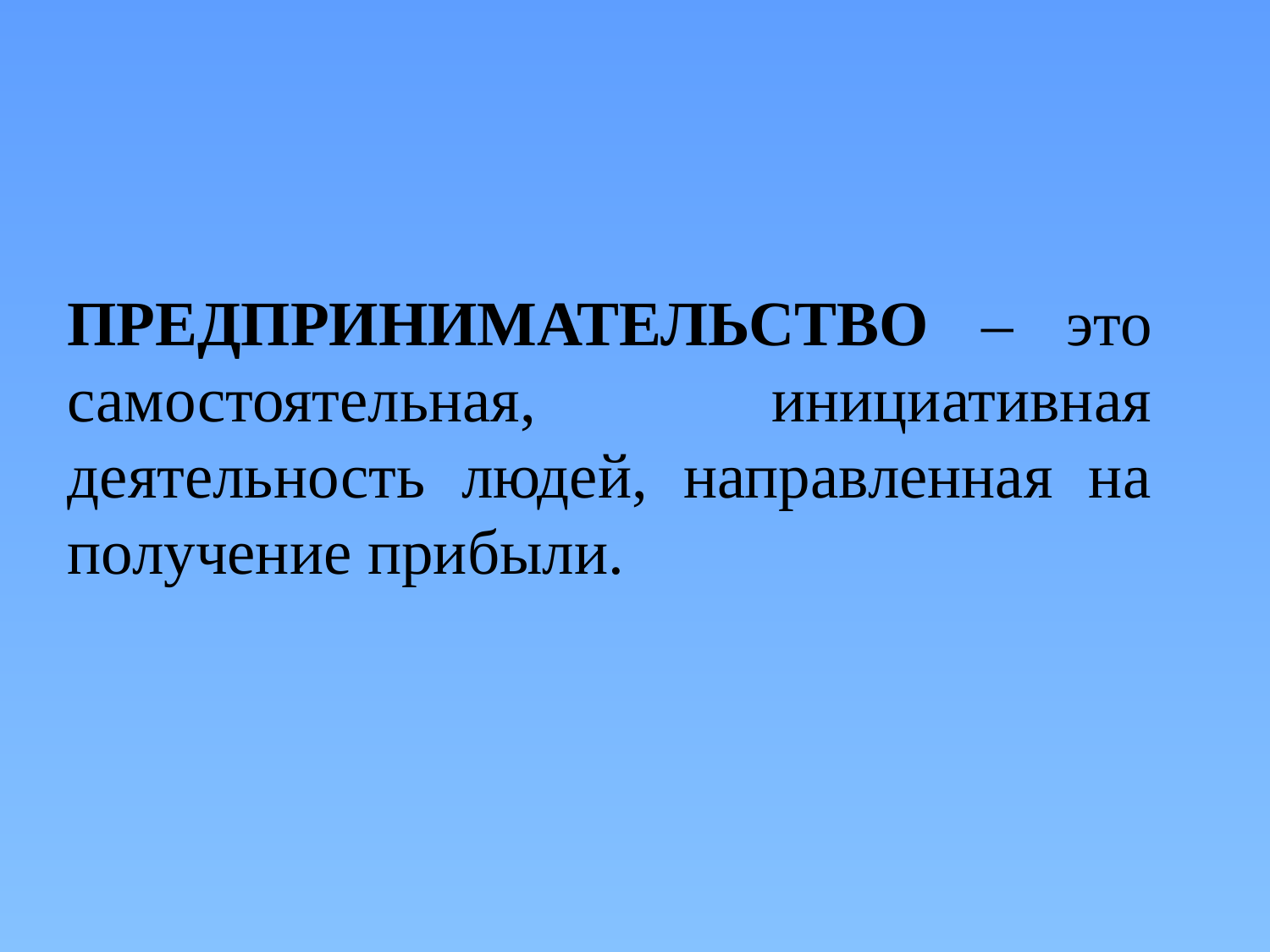

ПРЕДПРИНИМАТЕЛЬСТВО – это самостоятельная, инициативная деятельность людей, направленная на получение прибыли.